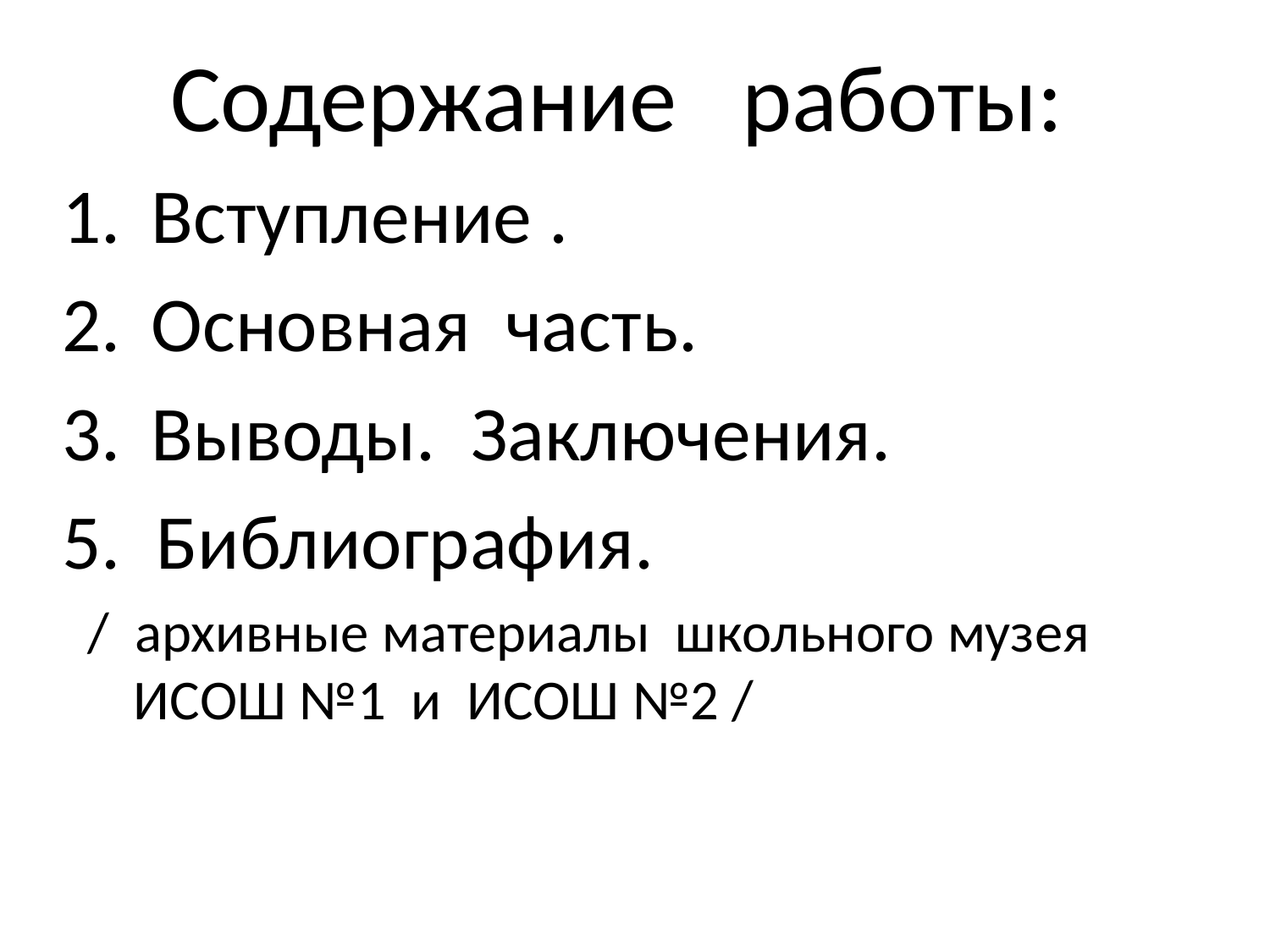

Содержание   работы:
 Вступление .
 Основная  часть.
 Выводы.  Заключения.
5.  Библиография.
  /  архивные материалы  школьного музея ИСОШ №1  и  ИСОШ №2 /